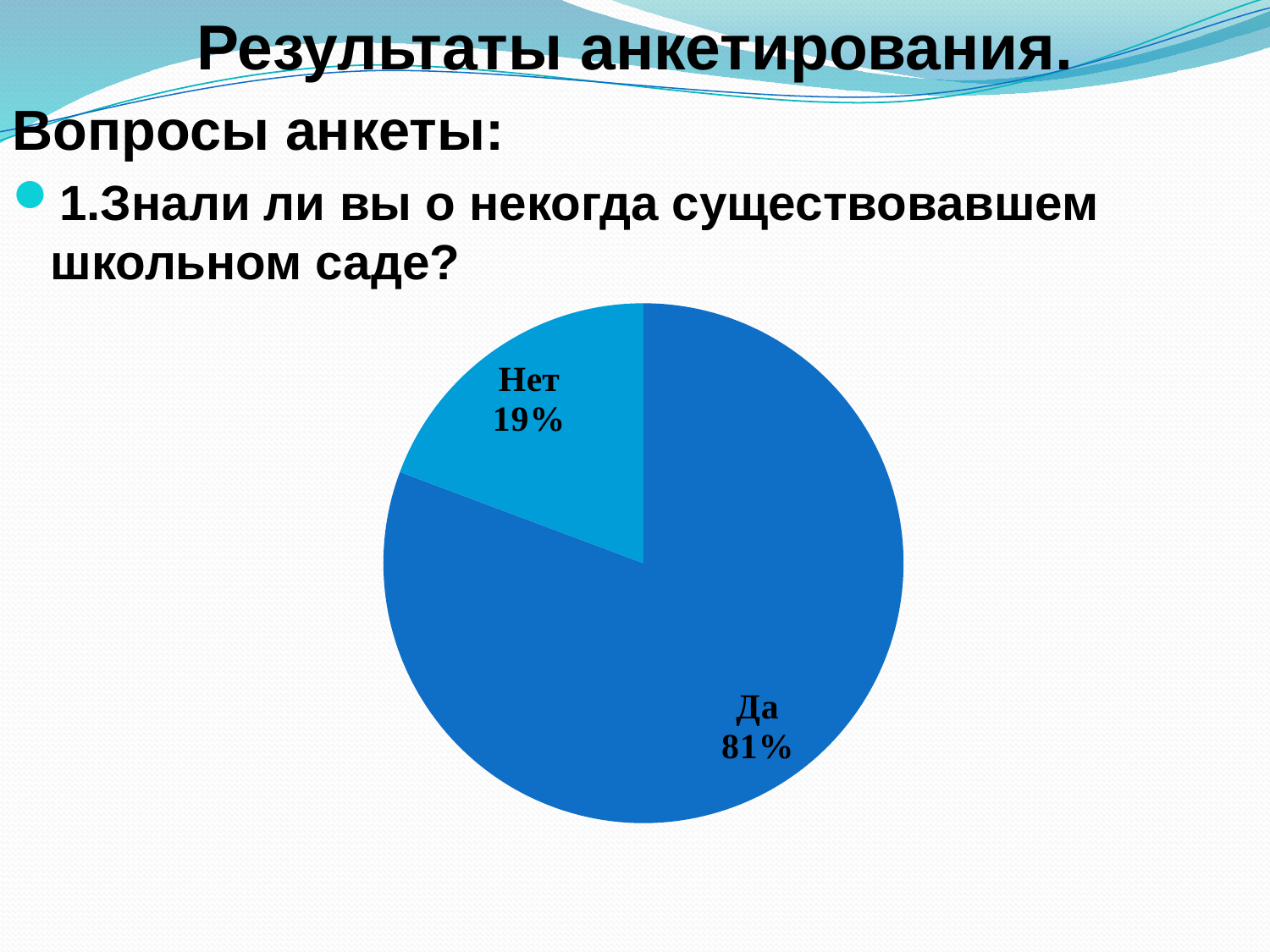

#
Результаты анкетирования.
Вопросы анкеты:
1.Знали ли вы о некогда существовавшем школьном саде?

### Chart

| Category | Продажи |
|---|---|
| Кв. 1 | 9.200000000000001 |
| Кв. 2 | 2.2 |